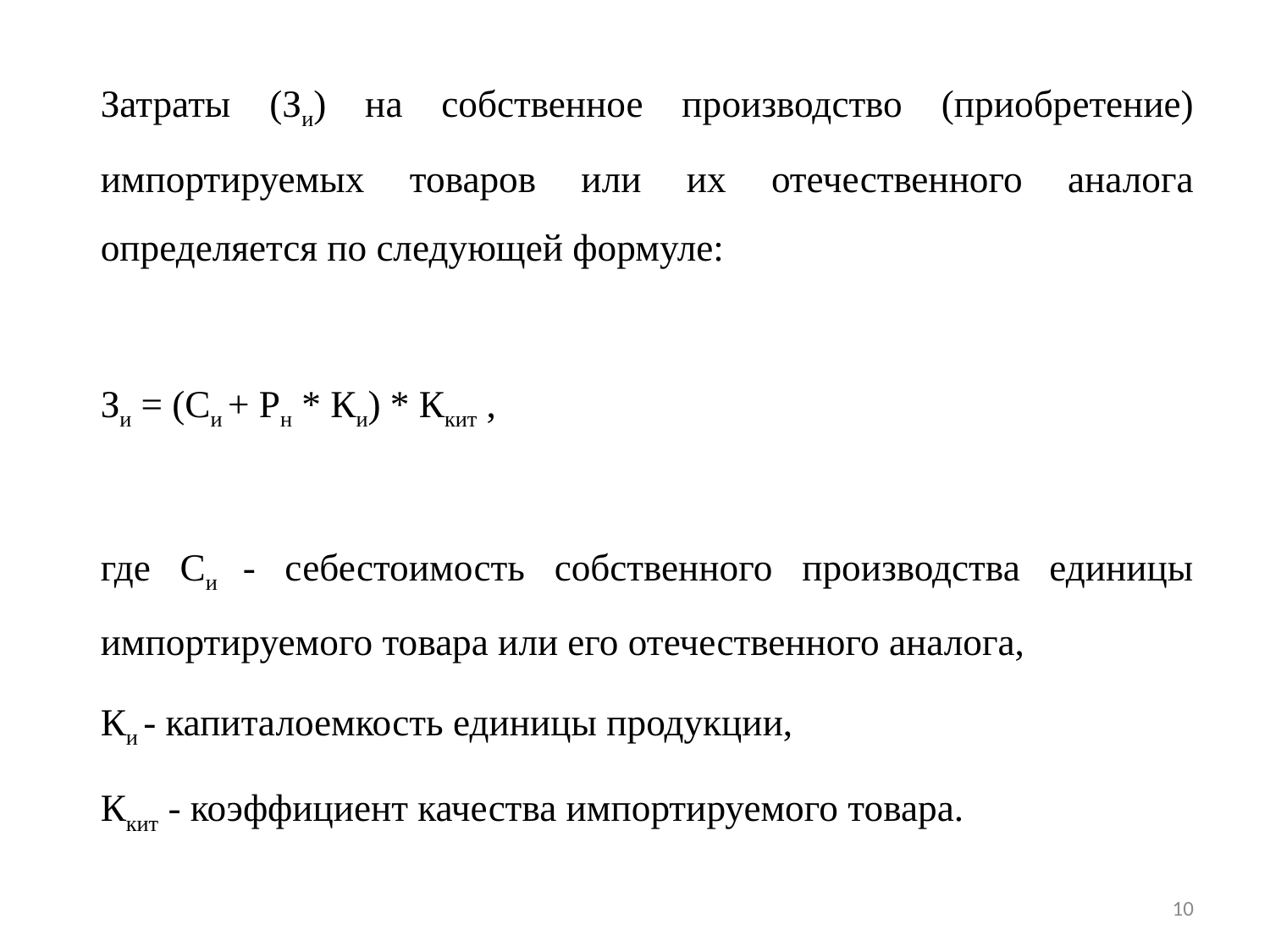

Затраты (Зи) на собственное производство (приобретение) импортируемых товаров или их отечественного аналога определяется по следующей формуле:

Зи = (Си + Рн * Ки) * Ккит ,

где Си - себестоимость собственного производства единицы импортируемого товара или его отечественного аналога,
Ки - капиталоемкость единицы продукции,
Ккит - коэффициент качества импортируемого товара.

10